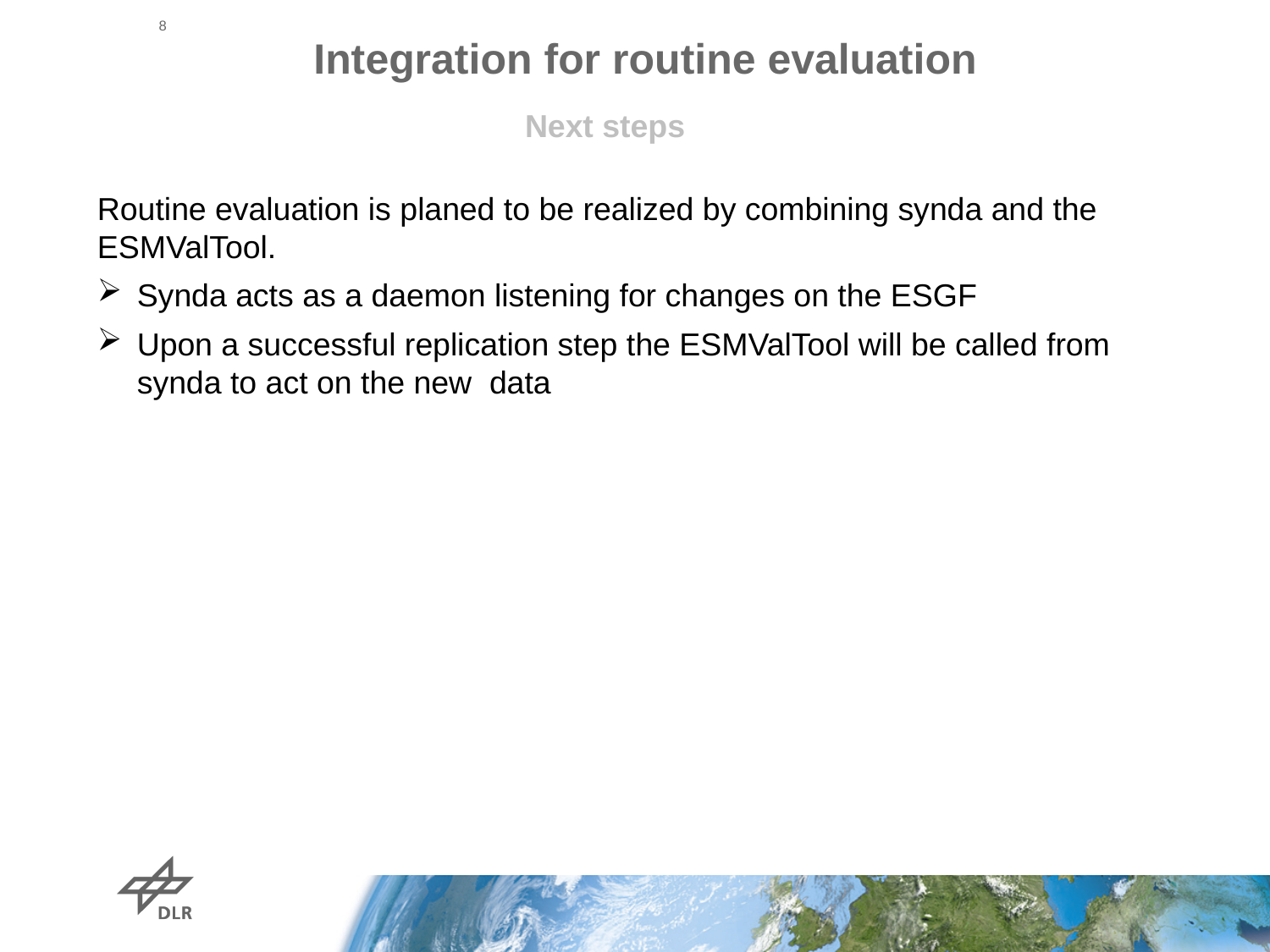

8
# Integration for routine evaluation
Next steps
Routine evaluation is planed to be realized by combining synda and the ESMValTool.
Synda acts as a daemon listening for changes on the ESGF
Upon a successful replication step the ESMValTool will be called from synda to act on the new  data